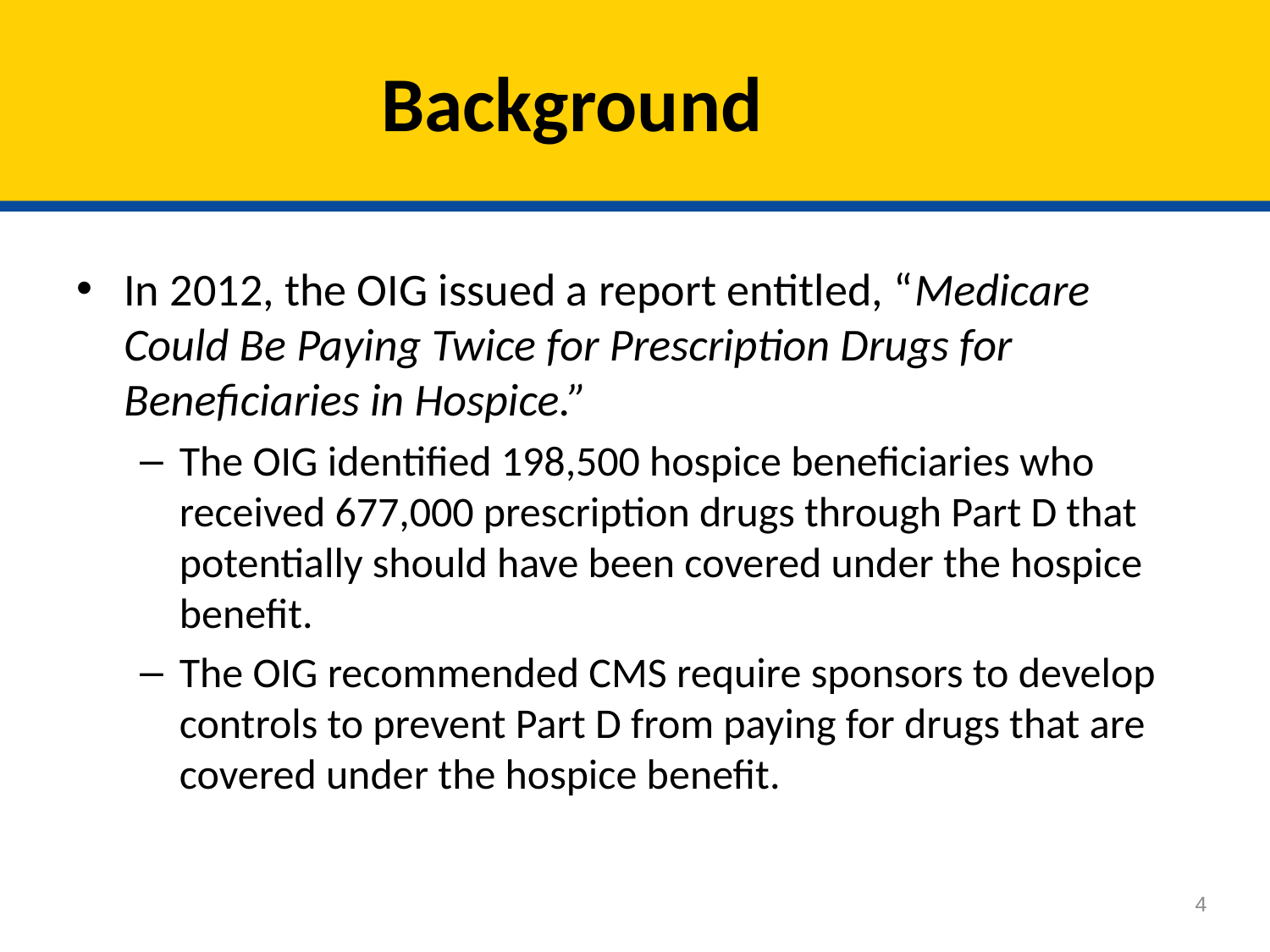

# Background
In 2012, the OIG issued a report entitled, “Medicare Could Be Paying Twice for Prescription Drugs for Beneficiaries in Hospice.”
The OIG identified 198,500 hospice beneficiaries who received 677,000 prescription drugs through Part D that potentially should have been covered under the hospice benefit.
The OIG recommended CMS require sponsors to develop controls to prevent Part D from paying for drugs that are covered under the hospice benefit.

4